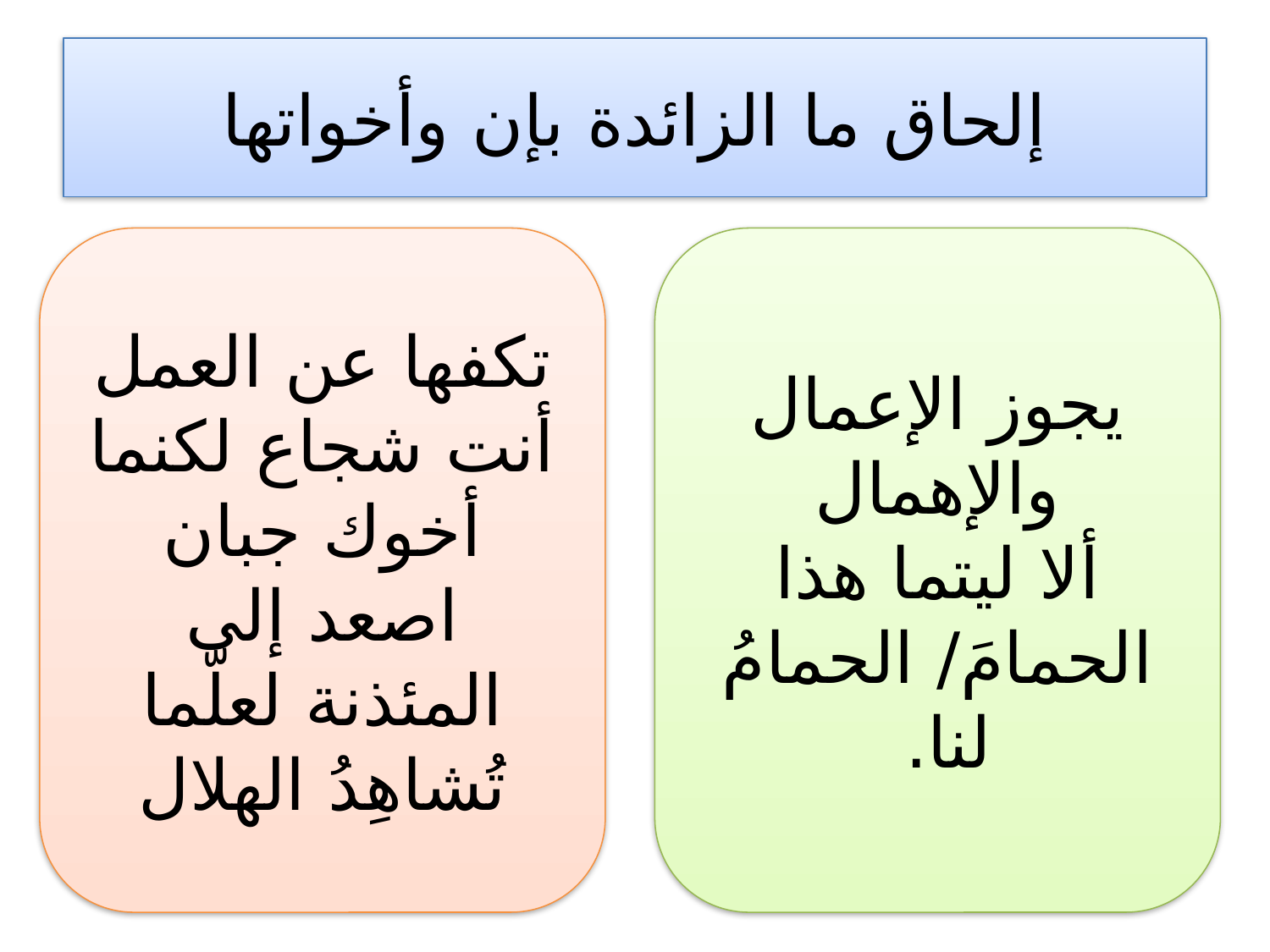

# إلحاق ما الزائدة بإن وأخواتها
تكفها عن العمل
أنت شجاع لكنما أخوك جبان
اصعد إلى المئذنة لعلّما تُشاهِدُ الهلال
يجوز الإعمال والإهمال
ألا ليتما هذا الحمامَ/ الحمامُ لنا.